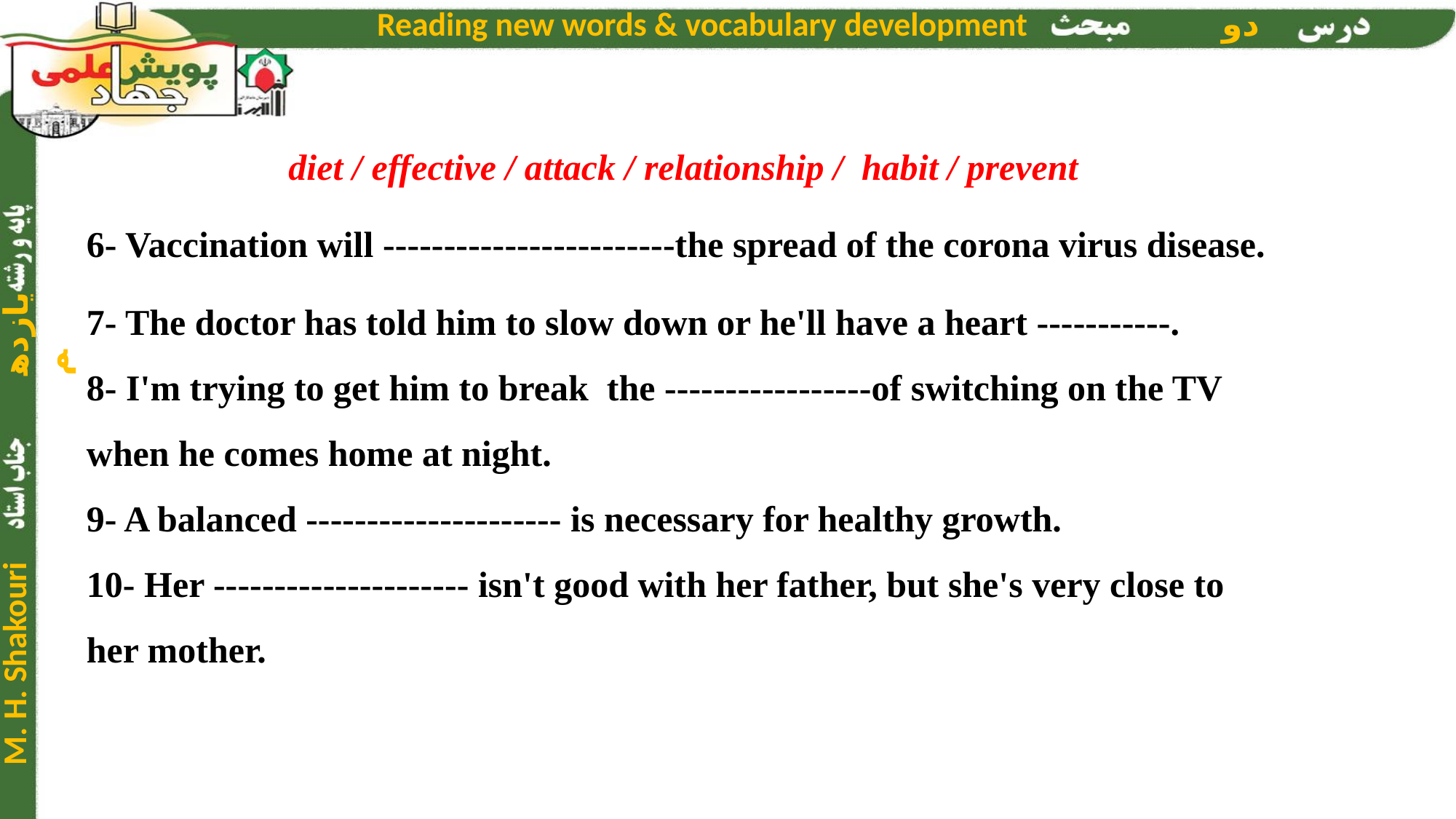

diet / effective / attack / relationship /  habit / prevent
6- Vaccination will ------------------------the spread of the corona virus disease.
7- The doctor has told him to slow down or he'll have a heart -----------.
8- I'm trying to get him to break  the -----------------of switching on the TV when he comes home at night.
9- A balanced --------------------- is necessary for healthy growth.
10- Her --------------------- isn't good with her father, but she's very close to her mother.